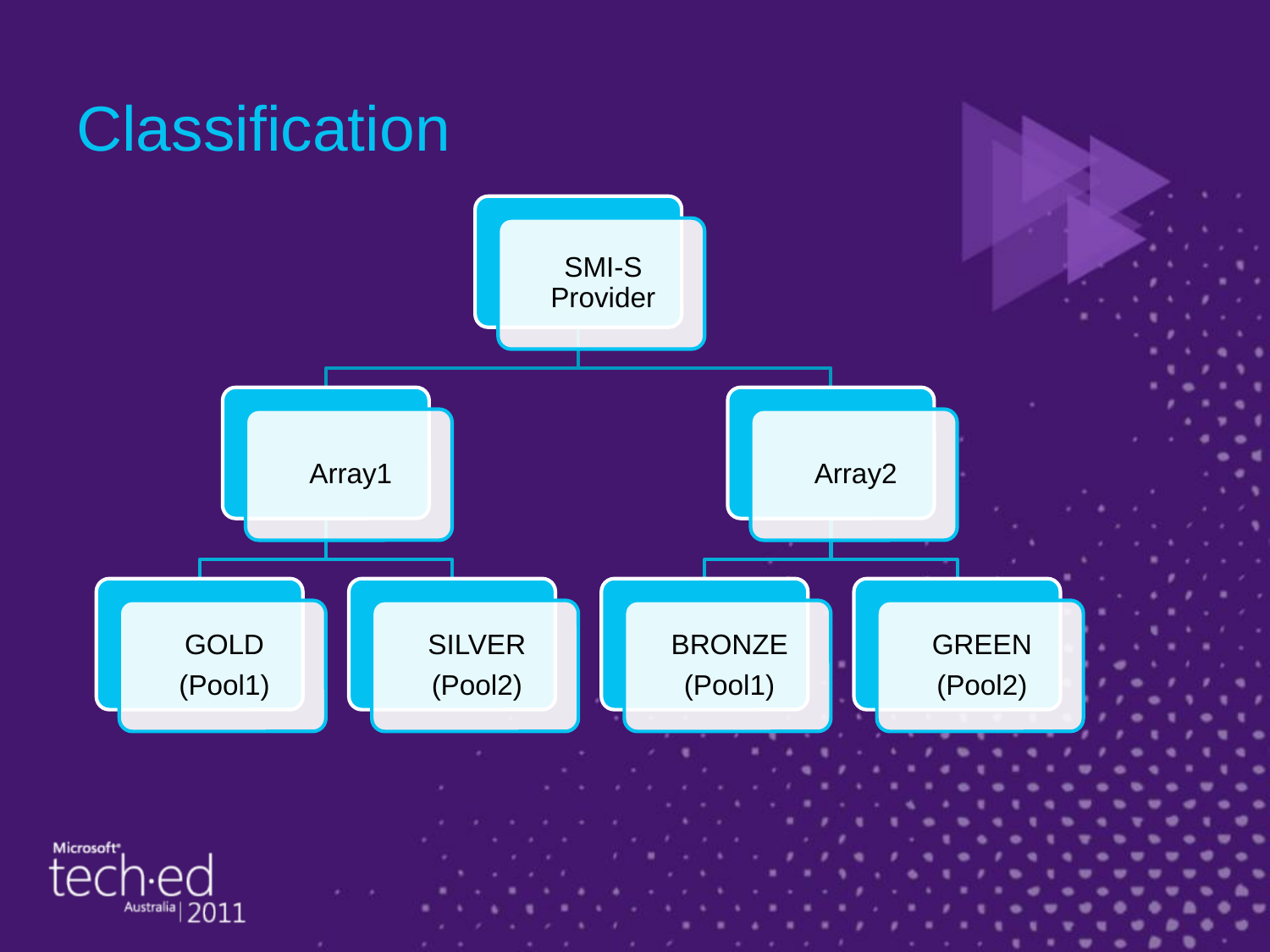

# Classification
SMI-S Provider
Array1
GOLD
(Pool1)
SILVER
(Pool2)
Array2
BRONZE
(Pool1)
GREEN
(Pool2)